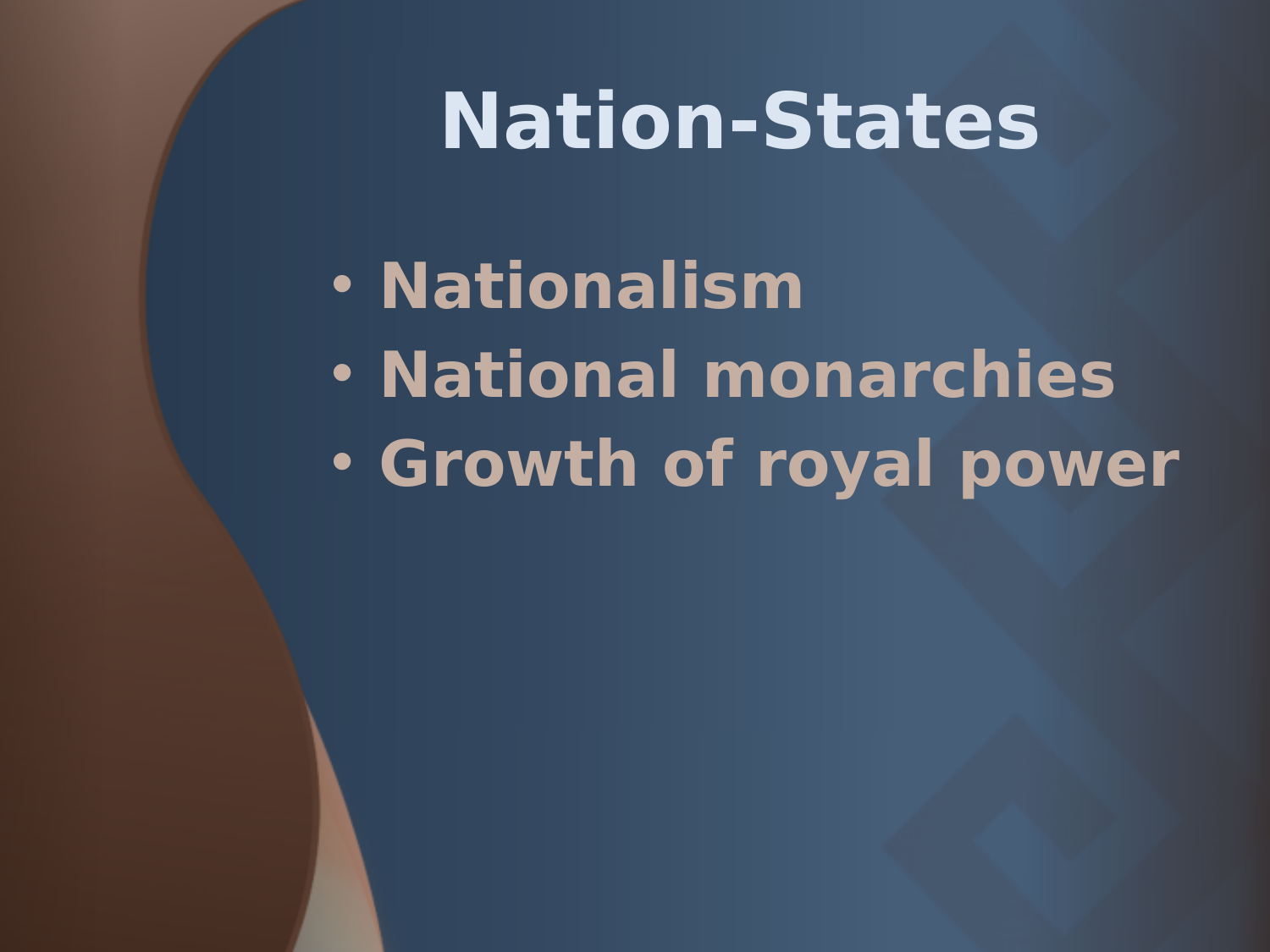

# Nation-States
Nationalism
National monarchies
Growth of royal power